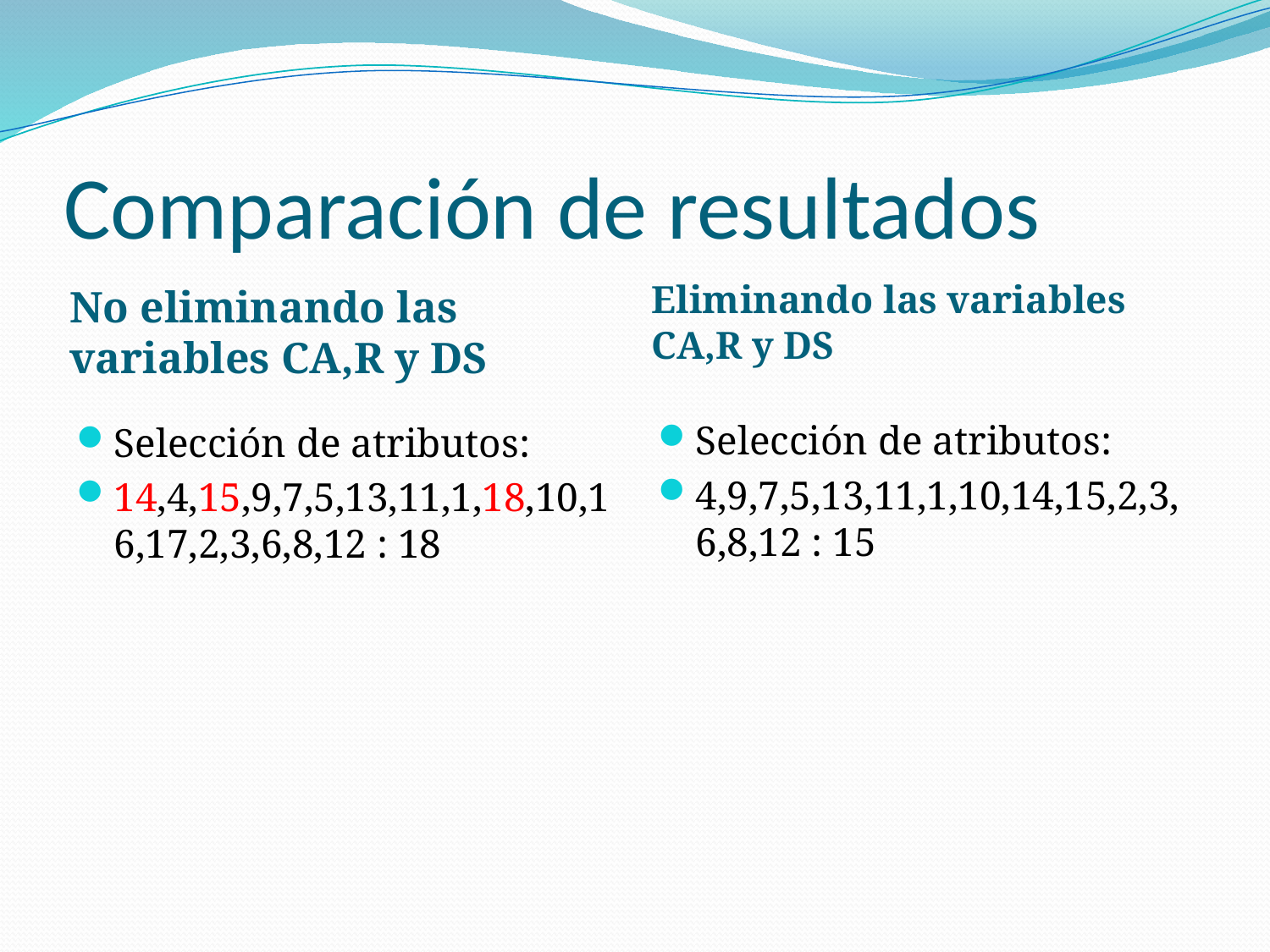

# Comparación de resultados
Eliminando las variables CA,R y DS
No eliminando las variables CA,R y DS
Selección de atributos:
4,9,7,5,13,11,1,10,14,15,2,3,6,8,12 : 15
Selección de atributos:
14,4,15,9,7,5,13,11,1,18,10,16,17,2,3,6,8,12 : 18